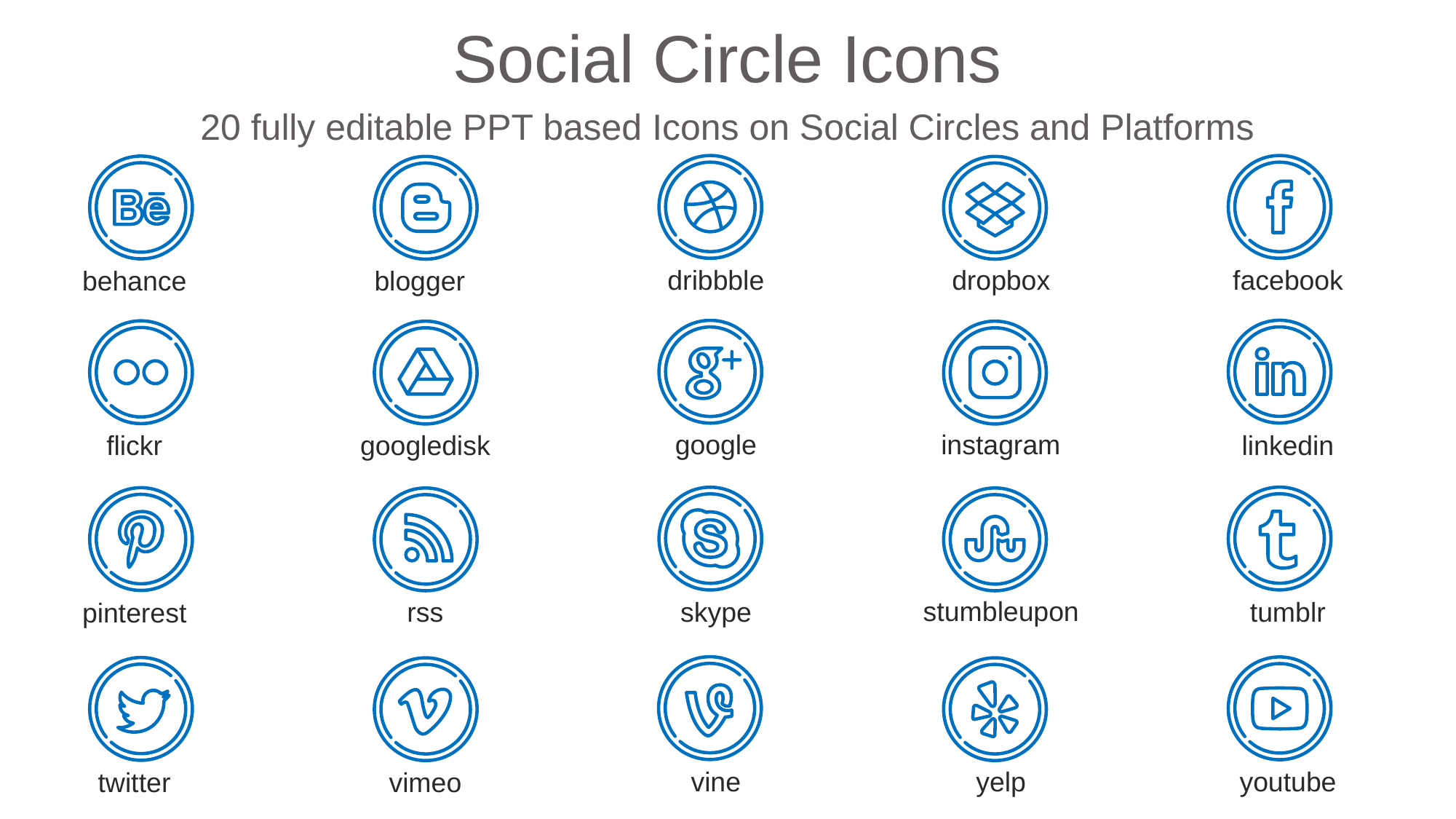

# Social Circle Icons
20 fully editable PPT based Icons on Social Circles and Platforms

dribbble
dropbox
facebook
blogger
behance

google
instagram
linkedin
googledisk
flickr

stumbleupon
skype
tumblr
rss
pinterest

vine
yelp
youtube
vimeo
twitter